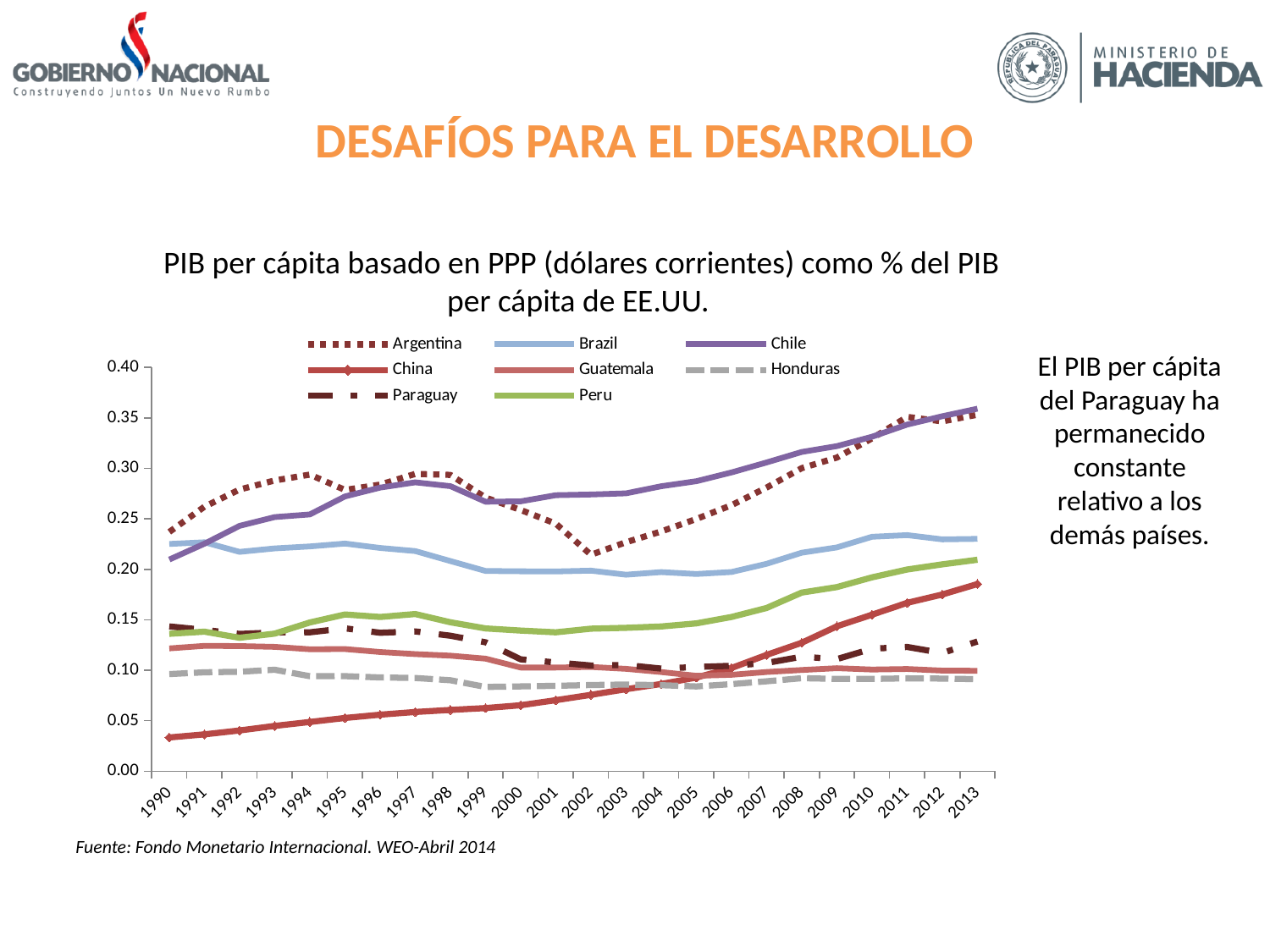

DESAFÍOS PARA EL DESARROLLO
PIB per cápita basado en PPP (dólares corrientes) como % del PIB per cápita de EE.UU.

### Chart

| Category | Argentina | Brazil | Chile | China | Guatemala | Honduras | Paraguay | Peru |
|---|---|---|---|---|---|---|---|---|
| 1990 | 0.23700571355355665 | 0.2251168620584449 | 0.2096517288191387 | 0.03341712921951232 | 0.12161712232805479 | 0.09618300232034707 | 0.14340842959071431 | 0.13608320331004065 |
| 1991 | 0.2620397467323195 | 0.22677968153774644 | 0.2253440055159903 | 0.03652357172685587 | 0.12414667855504856 | 0.09795454848602687 | 0.13999928177209398 | 0.1382020703432411 |
| 1992 | 0.2790256432990948 | 0.21730877041109045 | 0.24303362689149227 | 0.040360853538681504 | 0.1239468465740656 | 0.09852811497478808 | 0.13597980046987576 | 0.13217350118474178 |
| 1993 | 0.2880453215321526 | 0.22072258884922755 | 0.25176055592298935 | 0.04484039723999048 | 0.1231787821999597 | 0.1005109439472154 | 0.13740486220828593 | 0.13628662631013014 |
| 1994 | 0.293833300444932 | 0.22266965740349862 | 0.2543795767314987 | 0.04878510653698321 | 0.12080349973423266 | 0.0940876574315291 | 0.13757236904468484 | 0.14732121899247352 |
| 1995 | 0.2786119413923795 | 0.22552126234707787 | 0.2721961962092818 | 0.05275013354112114 | 0.12098689982809667 | 0.09414447390082899 | 0.14153088537380876 | 0.15522157952201665 |
| 1996 | 0.28391510815592563 | 0.22113885340677594 | 0.2809209211061482 | 0.055976757384651306 | 0.11805937061533911 | 0.09286126660432258 | 0.13711218085692517 | 0.15274494103797484 |
| 1997 | 0.29453087506563075 | 0.21809337486161176 | 0.28613213919408276 | 0.058664508803620424 | 0.11598057504920462 | 0.0923505041716689 | 0.13843556006684407 | 0.15568905183362106 |
| 1998 | 0.2935212202952855 | 0.2081830248570346 | 0.28238065789408157 | 0.06071757895211229 | 0.11443572385003008 | 0.09008693505787066 | 0.13418318131511522 | 0.1475295840000719 |
| 1999 | 0.2710441682384987 | 0.198371716844936 | 0.26692338799361065 | 0.0625266681879497 | 0.11148691937296179 | 0.0834922111271263 | 0.1276839621142753 | 0.14144122311156299 |
| 2000 | 0.2587795963900054 | 0.198024600071473 | 0.26734118263146217 | 0.0653600817642995 | 0.10265385003480645 | 0.0840006970618328 | 0.11076704291215579 | 0.1392907209295065 |
| 2001 | 0.24527869813268 | 0.19787693180466567 | 0.2734196943890529 | 0.07035416833821238 | 0.10269176999291045 | 0.08460428744800849 | 0.1077193589864969 | 0.1375793909840763 |
| 2002 | 0.2144315929162151 | 0.1986961528050953 | 0.2741146796808315 | 0.0756560201865642 | 0.10325563353465356 | 0.08534338125369871 | 0.1047263398469472 | 0.14117007398569778 |
| 2003 | 0.22687080548205107 | 0.19466995395577924 | 0.27526217714111256 | 0.08125428737449704 | 0.10140251995025226 | 0.08586959401267291 | 0.10520779802314645 | 0.14203032024678205 |
| 2004 | 0.23749727360906386 | 0.19722856013604104 | 0.28228674771713824 | 0.08636757215147021 | 0.09821053404092803 | 0.08520384203715693 | 0.10165251970379788 | 0.14333772574917233 |
| 2005 | 0.24988814364718662 | 0.1953900688291648 | 0.28730477485244427 | 0.09276598334967848 | 0.09448194697143963 | 0.08396153674562876 | 0.10320028673938217 | 0.14640640423211482 |
| 2006 | 0.26353670680052993 | 0.19737547649983636 | 0.295947992808546 | 0.10223724921404681 | 0.09550364143613542 | 0.08624716604500962 | 0.10440643734620626 | 0.15273944776042325 |
| 2007 | 0.2809310560321651 | 0.2054696400963415 | 0.30584557550964003 | 0.11520771665855148 | 0.09827953130583016 | 0.08908373728237594 | 0.10722628208691273 | 0.1616471405228111 |
| 2008 | 0.30020545344869914 | 0.21646759590277176 | 0.31624537496858685 | 0.12720880570376036 | 0.10025654252793237 | 0.09214503336729613 | 0.11340533553808517 | 0.17693274251062663 |
| 2009 | 0.3106913841952595 | 0.22172722516885096 | 0.3220456623216273 | 0.14348089207598685 | 0.10205046374732793 | 0.09145997515376257 | 0.11104574996331563 | 0.1823778765516827 |
| 2010 | 0.32968048925180377 | 0.23223678230179018 | 0.3313461154197765 | 0.15503695582177135 | 0.10068532109996758 | 0.09141065739846338 | 0.12134914891348123 | 0.1920200893897087 |
| 2011 | 0.35095509589475127 | 0.23387546031406434 | 0.3433376071301607 | 0.16676687634825466 | 0.10125376197975265 | 0.09198327032148823 | 0.12308832067858526 | 0.1998151464224401 |
| 2012 | 0.3465053131388276 | 0.22966909307941896 | 0.3516132264990249 | 0.17504380573572303 | 0.09966318810917607 | 0.09173483631915244 | 0.11705827045676512 | 0.2049141481841588 |
| 2013 | 0.35308816713323654 | 0.2301444650433404 | 0.35907509634656304 | 0.185383114732352 | 0.0994778216279569 | 0.09113543824739159 | 0.12849444375937694 | 0.20948186448875966 |
El PIB per cápita del Paraguay ha permanecido constante relativo a los demás países.
Fuente: Fondo Monetario Internacional. WEO-Abril 2014